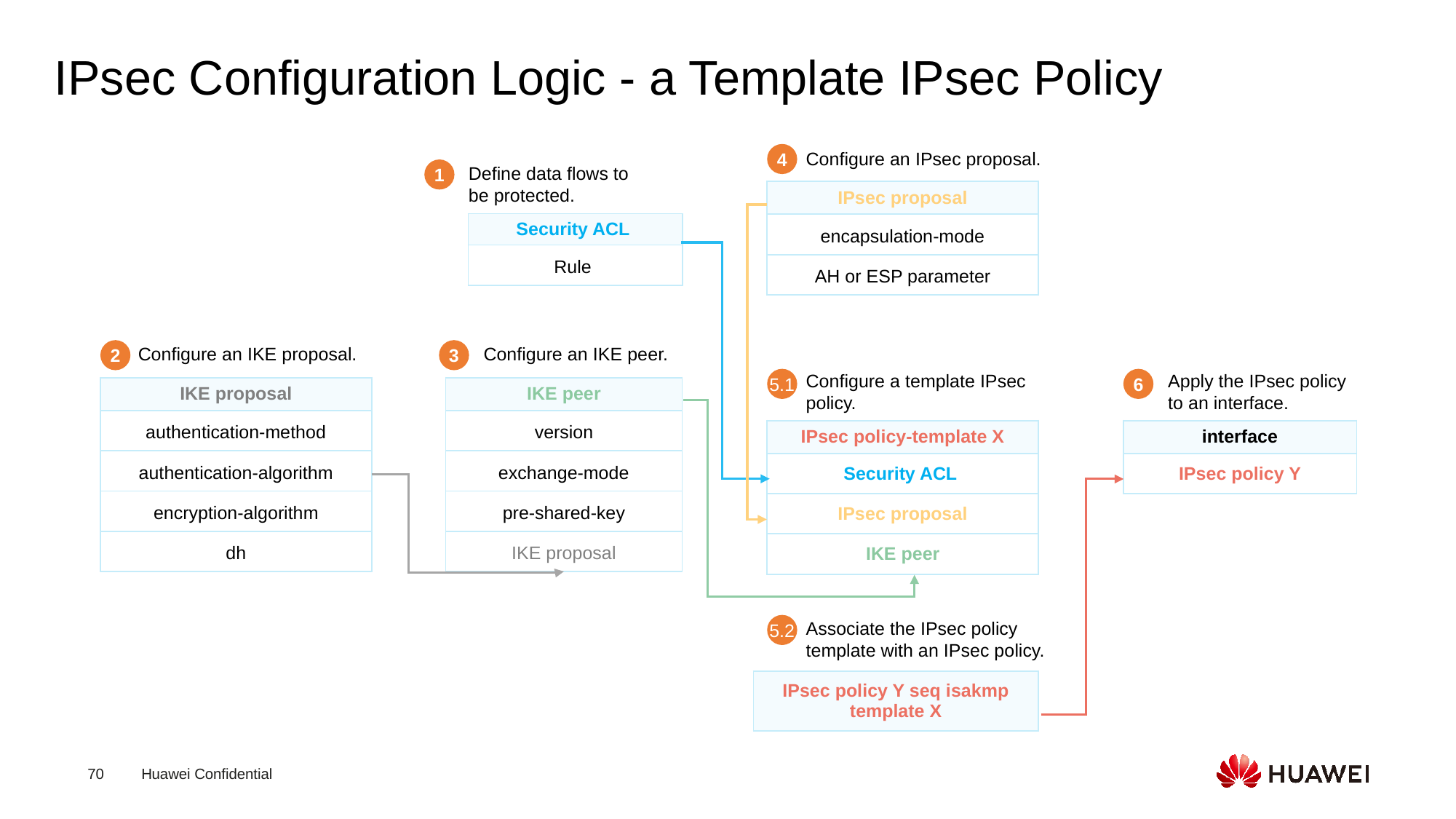

# IPsec Configuration Logic - a Template IPsec Policy
Configure an IPsec proposal.
4
Define data flows to be protected.
1
| IPsec proposal |
| --- |
| encapsulation-mode |
| AH or ESP parameter |

| Security ACL |
| --- |
| Rule |

Configure an IKE proposal.
Configure an IKE peer.
2
3
Configure a template IPsec policy.
Apply the IPsec policy to an interface.
5.1
6
| IKE proposal |
| --- |
| authentication-method |
| authentication-algorithm |
| encryption-algorithm |
| dh |
| IKE peer |
| --- |
| version |
| exchange-mode |
| pre-shared-key |
| IKE proposal |

| IPsec policy-template X |
| --- |
| Security ACL |
| IPsec proposal |
| IKE peer |
| interface |
| --- |
| IPsec policy Y |

Associate the IPsec policy template with an IPsec policy.
5.2
| IPsec policy Y seq isakmp template X |
| --- |